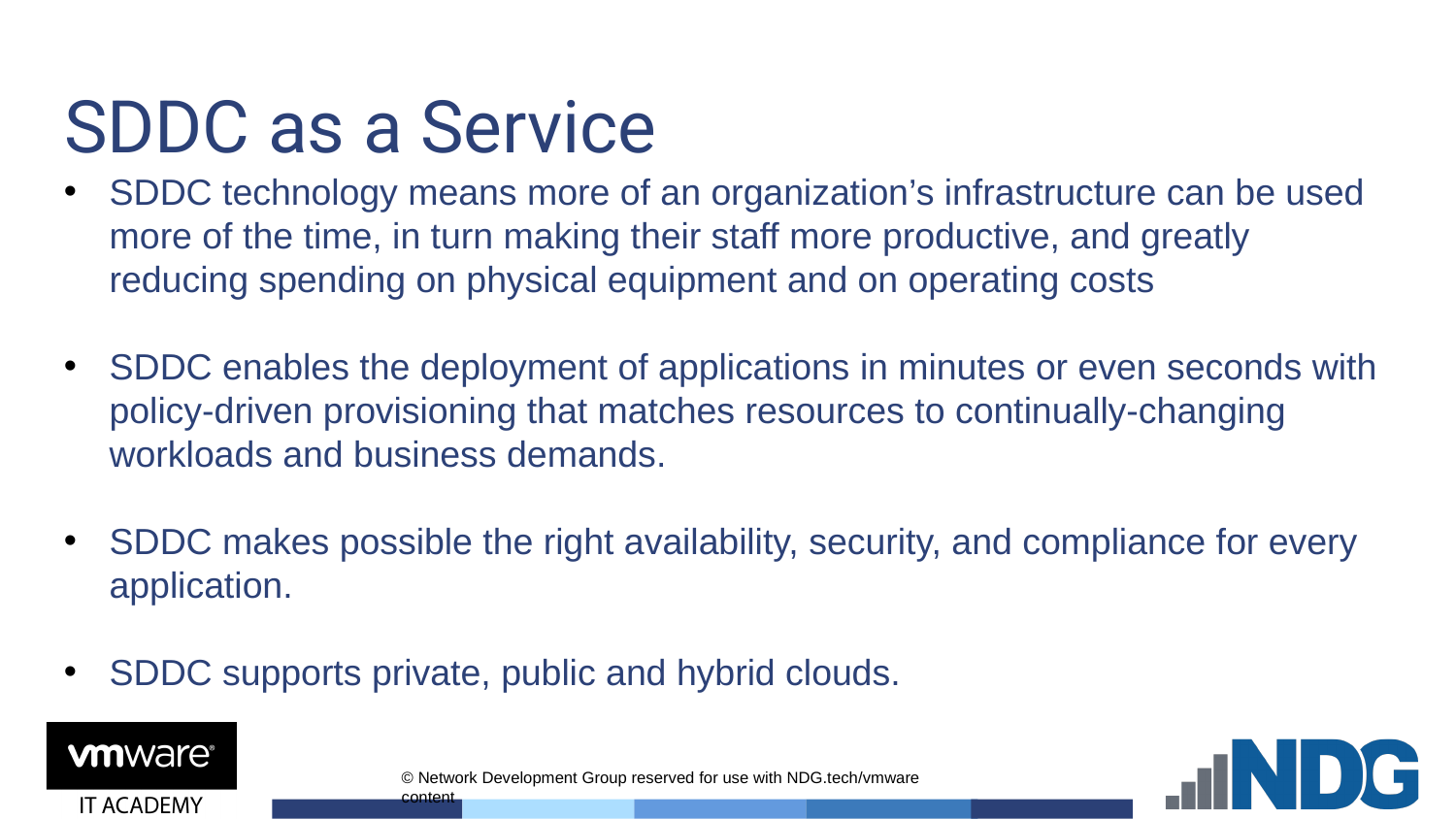

# SDDC as a Service
SDDC technology means more of an organization’s infrastructure can be used more of the time, in turn making their staff more productive, and greatly reducing spending on physical equipment and on operating costs

SDDC enables the deployment of applications in minutes or even seconds with policy-driven provisioning that matches resources to continually-changing workloads and business demands.

SDDC makes possible the right availability, security, and compliance for every application.

SDDC supports private, public and hybrid clouds.